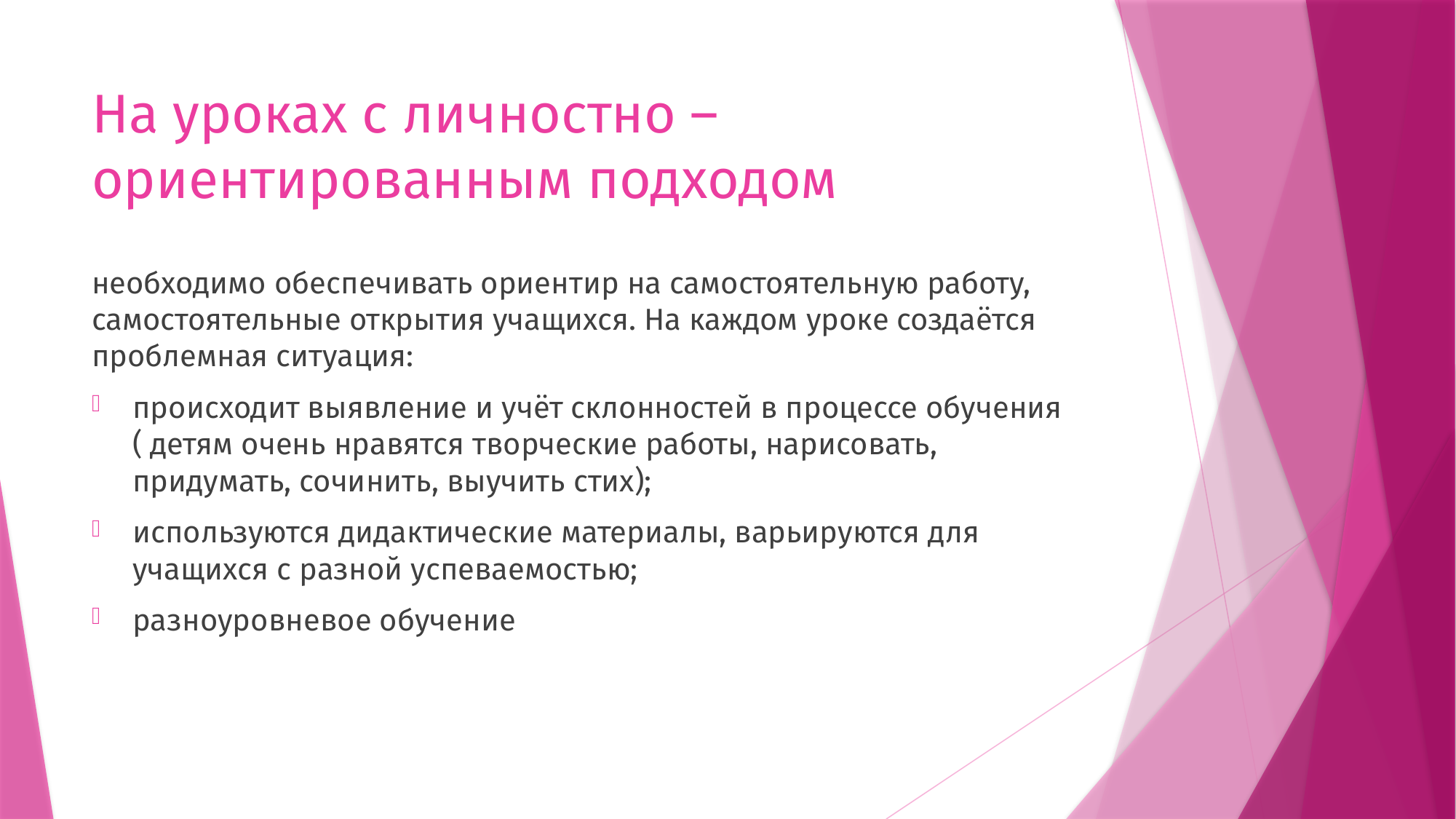

# На уроках с личностно – ориентированным подходом
необходимо обеспечивать ориентир на самостоятельную работу, самостоятельные открытия учащихся. На каждом уроке создаётся проблемная ситуация:
происходит выявление и учёт склонностей в процессе обучения ( детям очень нравятся творческие работы, нарисовать, придумать, сочинить, выучить стих);
используются дидактические материалы, варьируются для учащихся с разной успеваемостью;
разноуровневое обучение